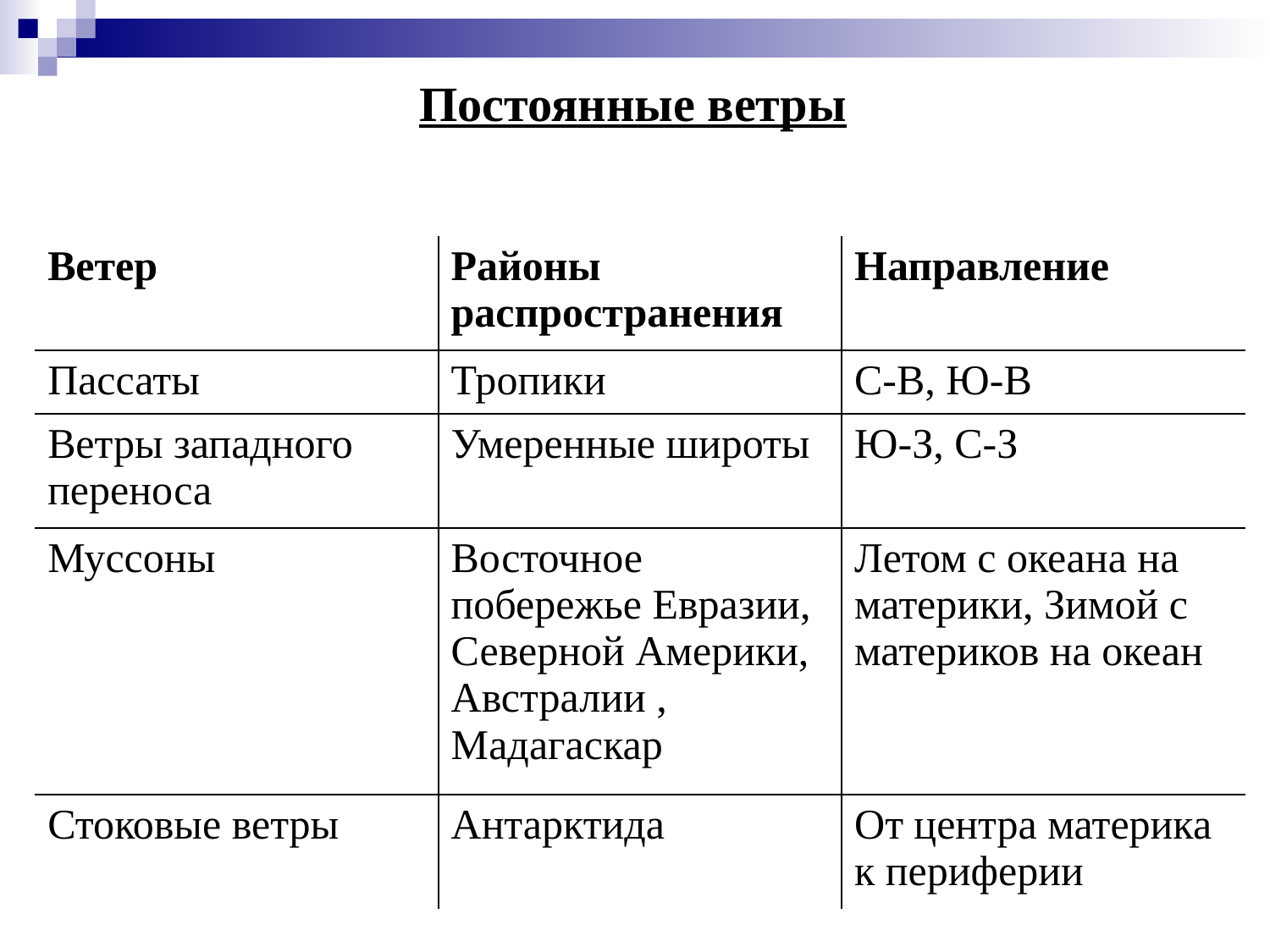

Постоянные ветры
| Ветер | Районы распространения | Направление |
| --- | --- | --- |
| Пассаты | Тропики | С-В, Ю-В |
| Ветры западного переноса | Умеренные широты | Ю-З, С-З |
| Муссоны | Восточное побережье Евразии, Северной Америки, Австралии , Мадагаскар | Летом с океана на материки, Зимой с материков на океан |
| Стоковые ветры | Антарктида | От центра материка к периферии |